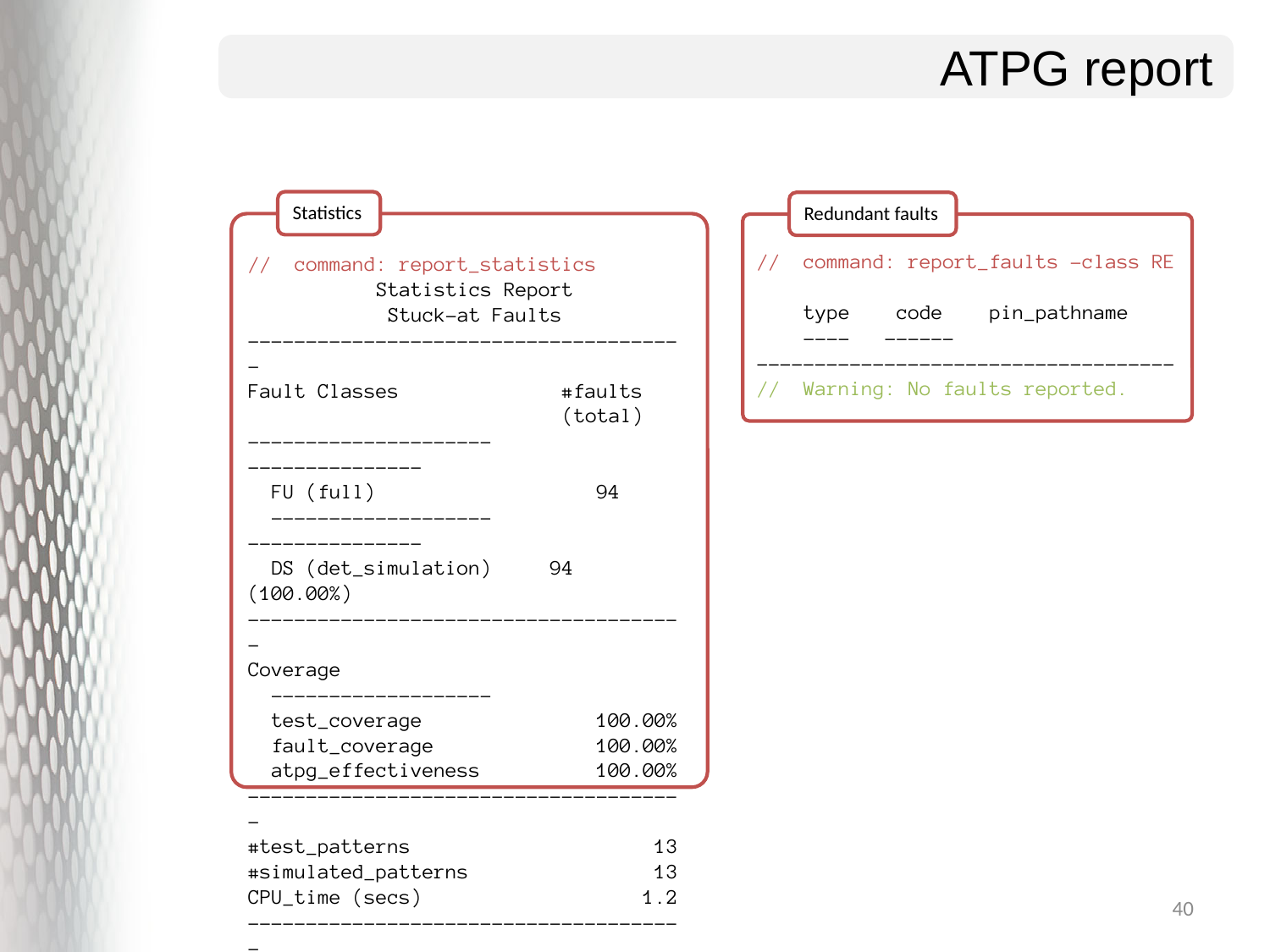

# ATPG report
Statistics

//  command: report_statistics
           Statistics Report
            Stuck-at Faults
--------------------------------------
Fault Classes              #faults
                           (total)
---------------------  ---------------
  FU (full)                   94
  -------------------  ---------------
  DS (det_simulation)     94 (100.00%)
--------------------------------------
Coverage
  -------------------
  test_coverage               100.00%
  fault_coverage              100.00%
  atpg_effectiveness          100.00%
--------------------------------------
#test_patterns                     13
#simulated_patterns                13
CPU_time (secs)                   1.2
--------------------------------------
Redundant faults

//  command: report_faults -class RE

    type    code    pin_pathname
    ----   ------   ------------------------------------
//  Warning: No faults reported.
40